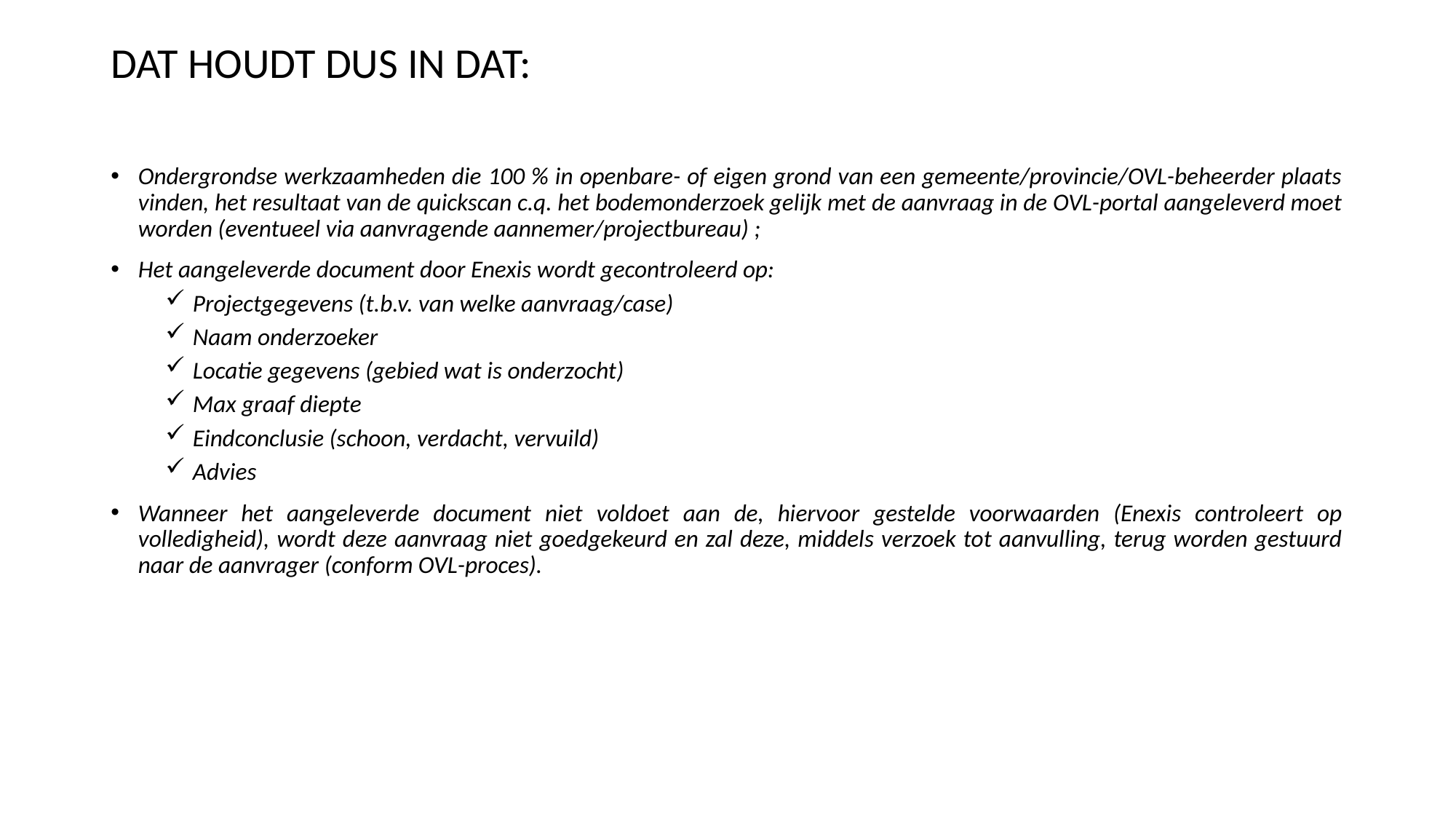

# DAT HOUDT DUS IN DAT:
Ondergrondse werkzaamheden die 100 % in openbare- of eigen grond van een gemeente/provincie/OVL-beheerder plaats vinden, het resultaat van de quickscan c.q. het bodemonderzoek gelijk met de aanvraag in de OVL-portal aangeleverd moet worden (eventueel via aanvragende aannemer/projectbureau) ;
Het aangeleverde document door Enexis wordt gecontroleerd op:
Projectgegevens (t.b.v. van welke aanvraag/case)
Naam onderzoeker
Locatie gegevens (gebied wat is onderzocht)
Max graaf diepte
Eindconclusie (schoon, verdacht, vervuild)
Advies
Wanneer het aangeleverde document niet voldoet aan de, hiervoor gestelde voorwaarden (Enexis controleert op volledigheid), wordt deze aanvraag niet goedgekeurd en zal deze, middels verzoek tot aanvulling, terug worden gestuurd naar de aanvrager (conform OVL-proces).